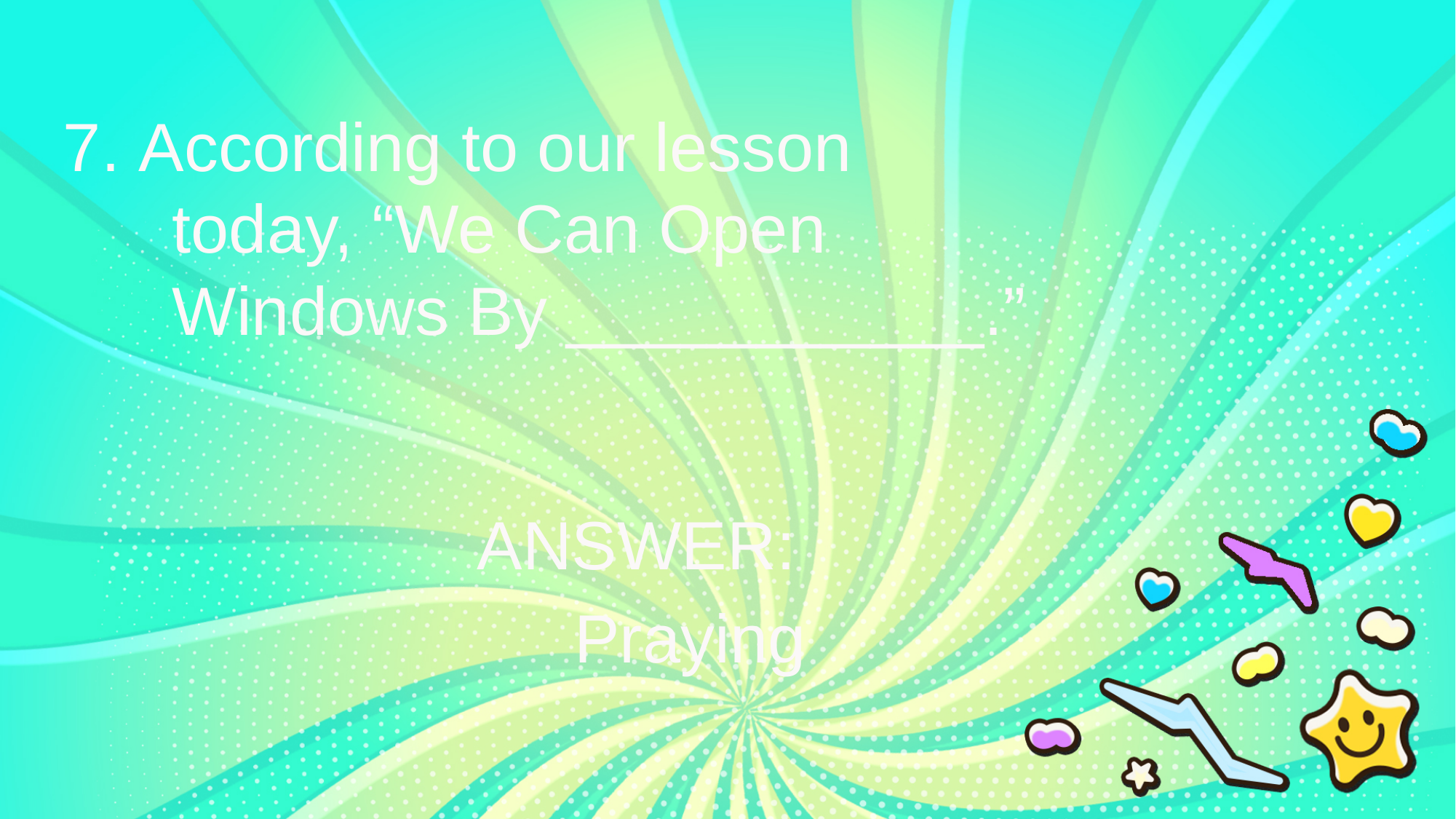

7. According to our lesson
	today, “We Can Open
	Windows By ___________.”
ANSWER:
Praying